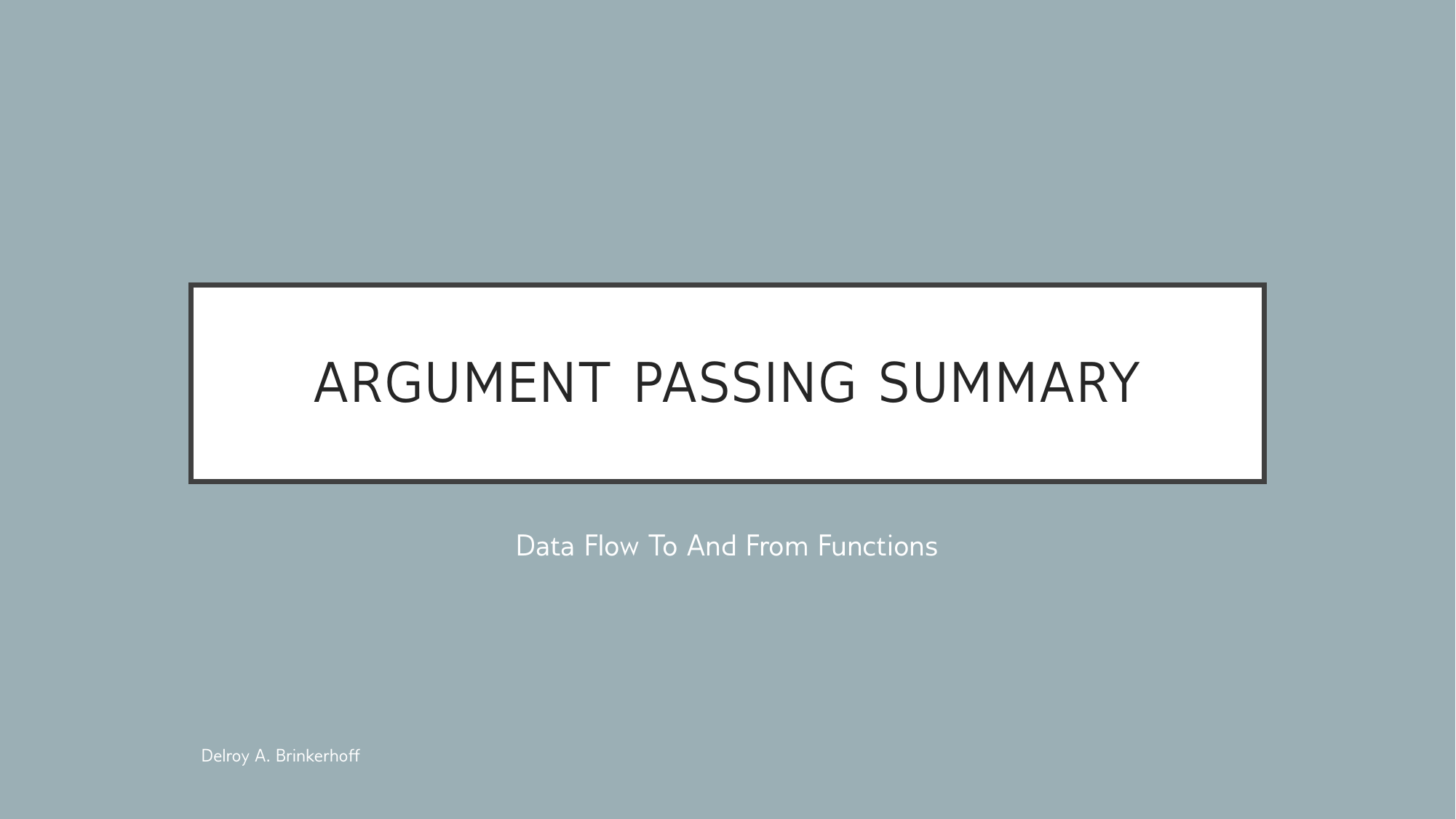

# Argument Passing Summary
Data Flow To And From Functions
Delroy A. Brinkerhoff